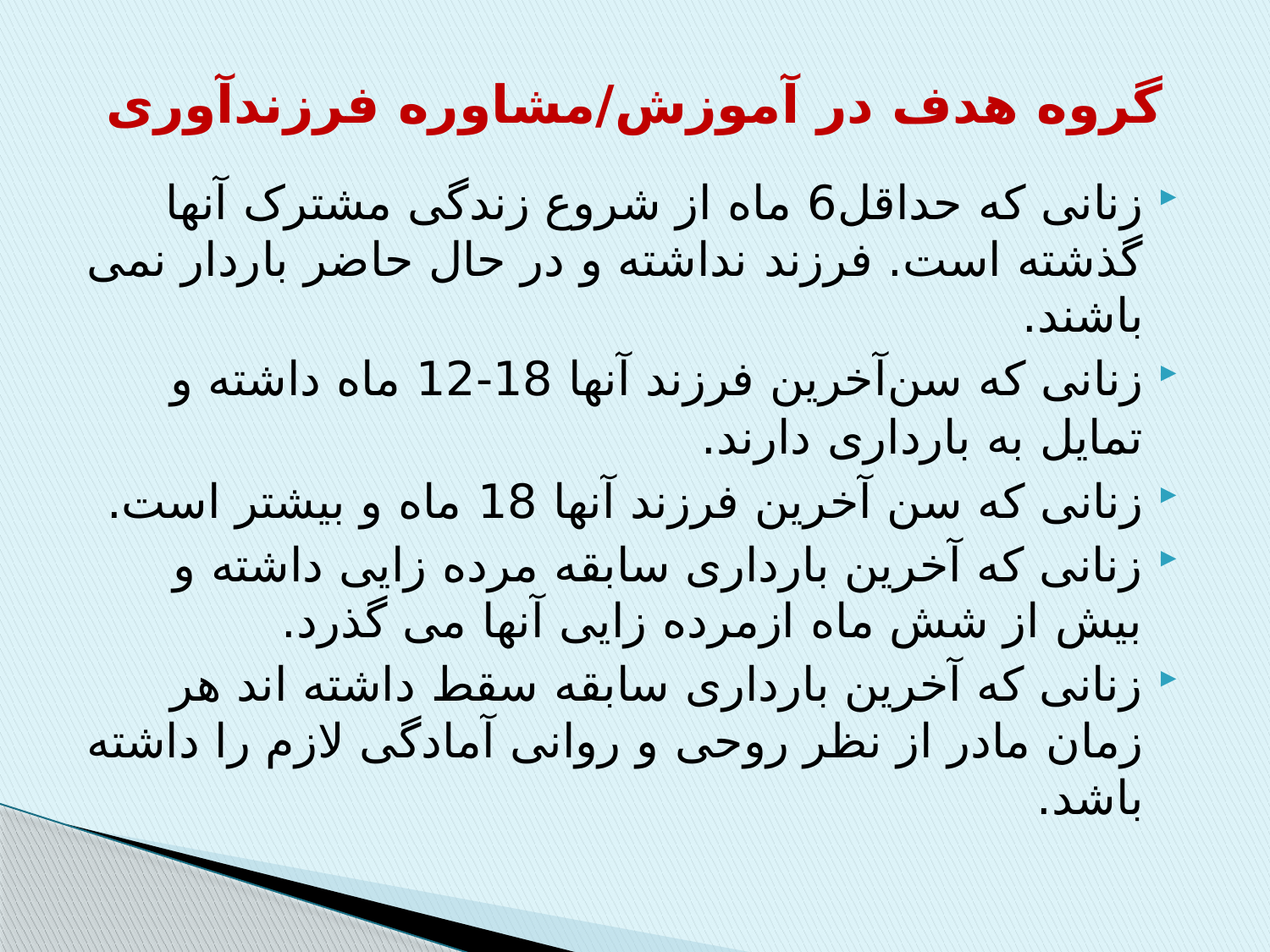

# گروه هدف در آموزش/مشاوره فرزندآوری
زنانی که حداقل6 ماه از شروع زندگی مشترک آنها گذشته است. فرزند نداشته و در حال حاضر باردار نمی باشند.
زنانی که سن	آخرین فرزند آنها 18-12 ماه داشته و تمایل به بارداری دارند.
زنانی که سن آخرین فرزند آنها 18 ماه و بیشتر است.
زنانی که آخرین بارداری سابقه مرده زایی داشته و بیش از شش ماه ازمرده زایی آنها می گذرد.
زنانی که آخرین بارداری سابقه سقط داشته اند هر زمان مادر از نظر روحی و روانی آمادگی لازم را داشته باشد.